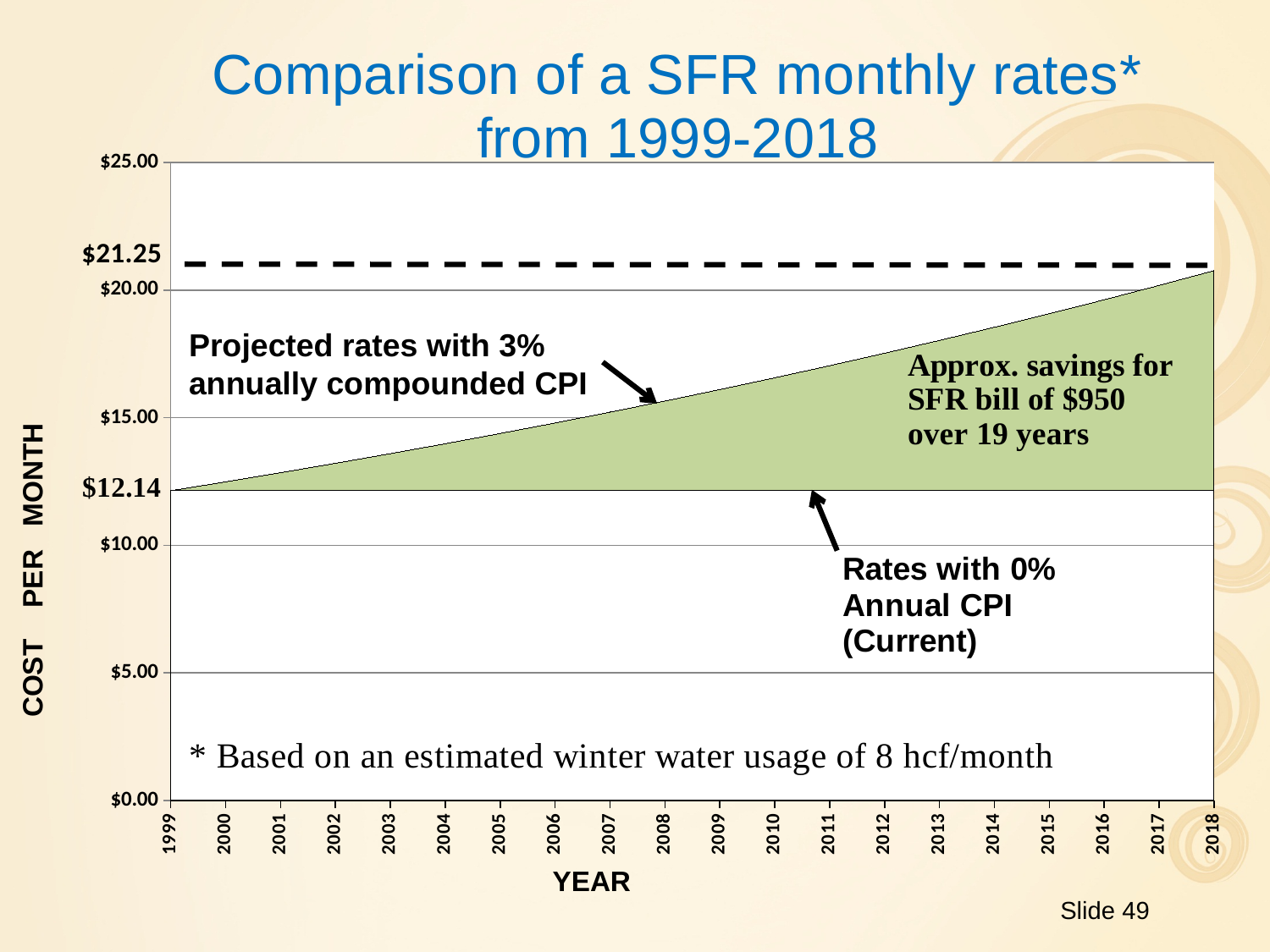

### Chart: Comparison of a SFR monthly rates*
from 1999-2018

| Category | $12.14 with 0% CPI | Projected rates with 2.85% Annual CPI |
|---|---|---|
| 1999 | 12.14 | 0.0 |
| 2000 | 12.14 | 0.3478110000000001 |
| 2001 | 12.14 | 0.7055867851500004 |
| 2002 | 12.14 | 1.073612846544549 |
| 2003 | 12.14 | 1.4521828545980515 |
| 2004 | 12.14 | 1.8415988933822867 |
| 2005 | 12.14 | 2.242171701677691 |
| 2006 | 12.14 | 2.654220920930758 |
| 2007 | 12.14 | 3.078075350315425 |
| 2008 | 12.14 | 3.514073209101962 |
| 2009 | 12.14 | 3.962562406542734 |
| 2010 | 12.14 | 4.423900819490186 |
| 2011 | 12.14 | 4.898456577968581 |
| 2012 | 12.14 | 5.386608358927383 |
| 2013 | 12.14 | 5.888745688410655 |
| 2014 | 12.14 | 6.405269252383622 |
| 2015 | 12.14 | 6.936591216464414 |
| 2016 | 12.14 | 7.483135554816123 |
| 2017 | 12.14 | 8.045338388461605 |
| 2018 | 12.14 | 8.623648333291033 |
COST    PER   MONTH
Projected rates with 3%  annually compounded CPI
YEAR
Slide 49